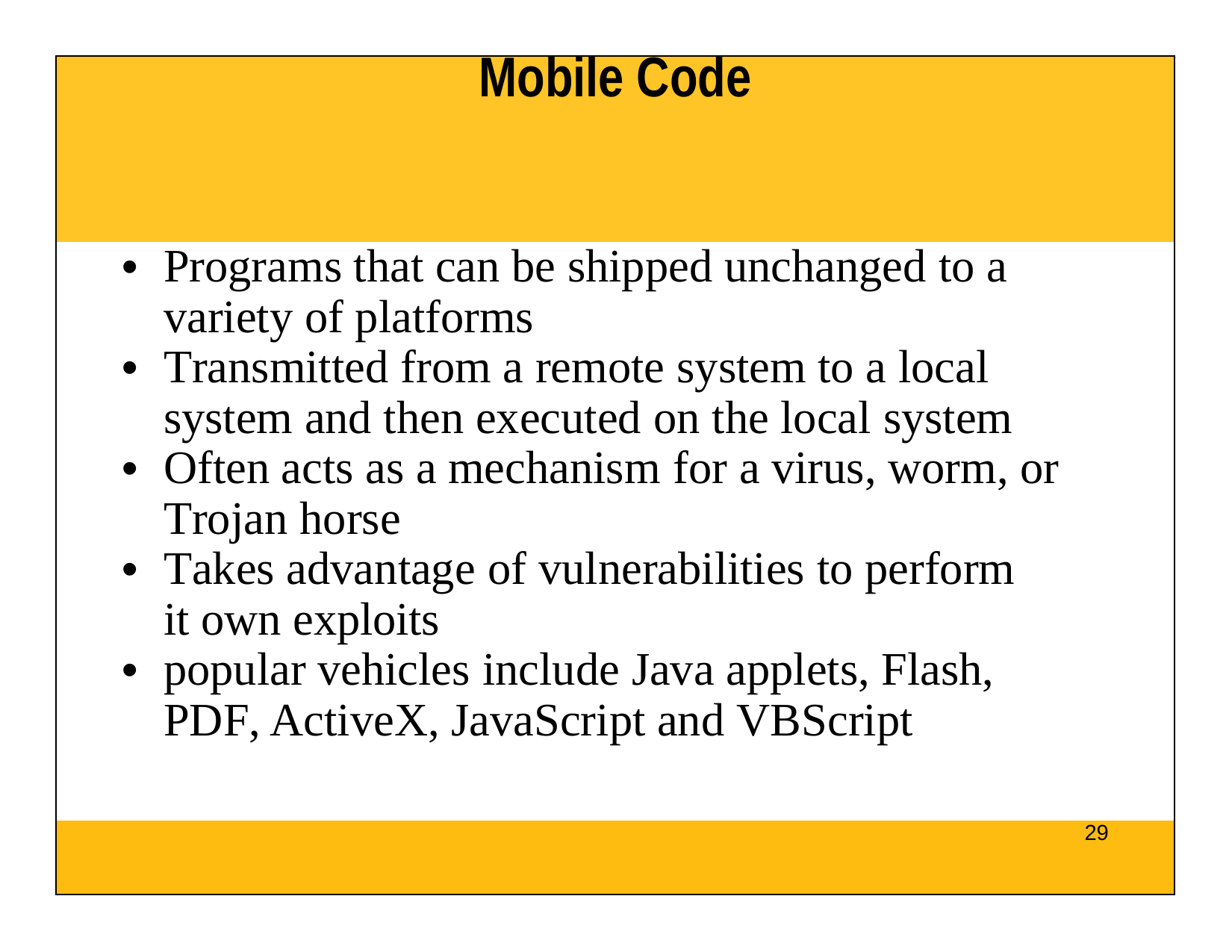

| Mobile Code |
| --- |
| Programs that can be shipped unchanged to a variety of platforms Transmitted from a remote system to a local system and then executed on the local system Often acts as a mechanism for a virus, worm, or Trojan horse Takes advantage of vulnerabilities to perform it own exploits popular vehicles include Java applets, Flash, PDF, ActiveX, JavaScript and VBScript |
| 29 |